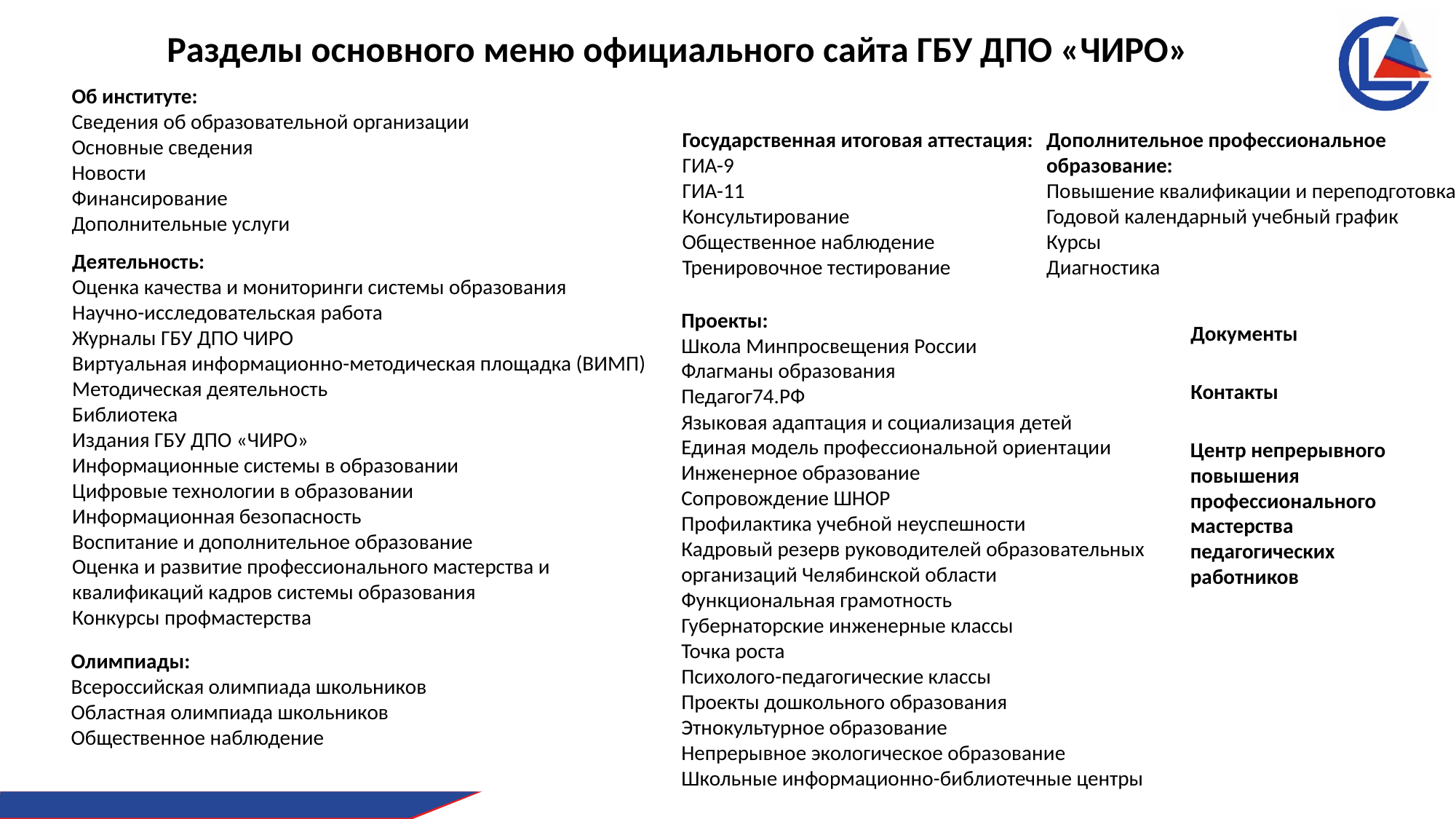

# Разделы основного меню официального сайта ГБУ ДПО «ЧИРО»
Об институте:
Сведения об образовательной организации
Основные сведения
Новости
Финансирование
Дополнительные услуги
Государственная итоговая аттестация:
ГИА-9
ГИА-11
Консультирование
Общественное наблюдение
Тренировочное тестирование

Дополнительное профессиональное
образование:
Повышение квалификации и переподготовка
Годовой календарный учебный график
Курсы
Диагностика

Деятельность:
Оценка качества и мониторинги системы образования
Научно-исследовательская работа
Журналы ГБУ ДПО ЧИРО
Виртуальная информационно-методическая площадка (ВИМП)
Методическая деятельность
Библиотека
Издания ГБУ ДПО «ЧИРО»
Информационные системы в образовании
Цифровые технологии в образовании
Информационная безопасность
Воспитание и дополнительное образование
Оценка и развитие профессионального мастерства и
квалификаций кадров системы образования
Конкурсы профмастерства

Проекты:
Школа Минпросвещения России
Флагманы образования
Педагог74.РФ
Языковая адаптация и социализация детей
Единая модель профессиональной ориентации
Инженерное образование
Сопровождение ШНОР
Профилактика учебной неуспешности
Кадровый резерв руководителей образовательных организаций Челябинской области
Функциональная грамотность
Губернаторские инженерные классы
Точка роста
Психолого-педагогические классы
Проекты дошкольного образования
Этнокультурное образование
Непрерывное экологическое образование
Школьные информационно-библиотечные центры
Документы
Контакты
Центр непрерывного повышения профессионального мастерства педагогических работников
Олимпиады:
Всероссийская олимпиада школьников
Областная олимпиада школьников
Общественное наблюдение